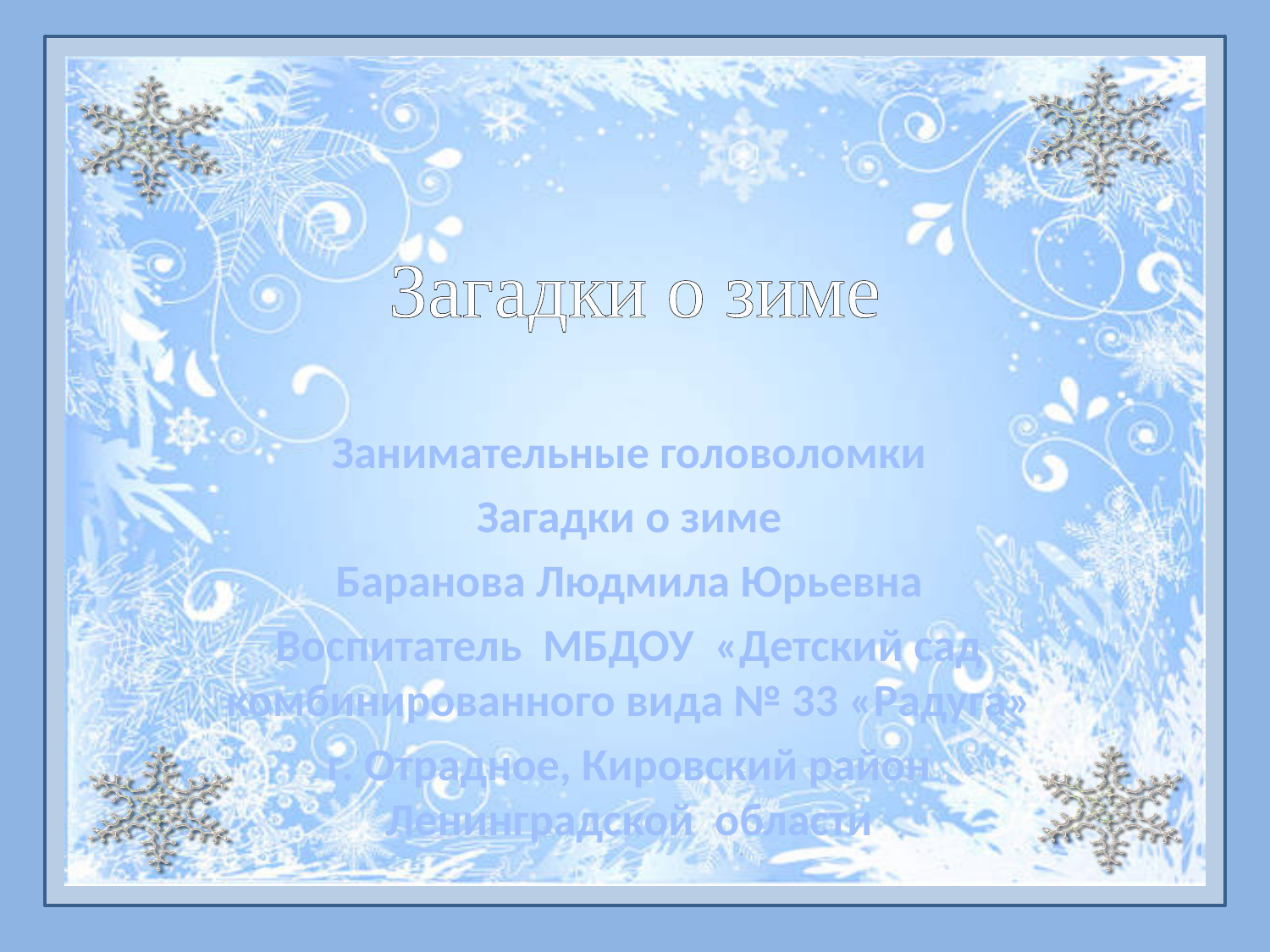

# Загадки о зиме
Занимательные головоломки
Загадки о зиме
Баранова Людмила Юрьевна
Воспитатель  МБДОУ  «Детский сад комбинированного вида № 33 «Радуга»
г. Отрадное, Кировский район Ленинградской  области